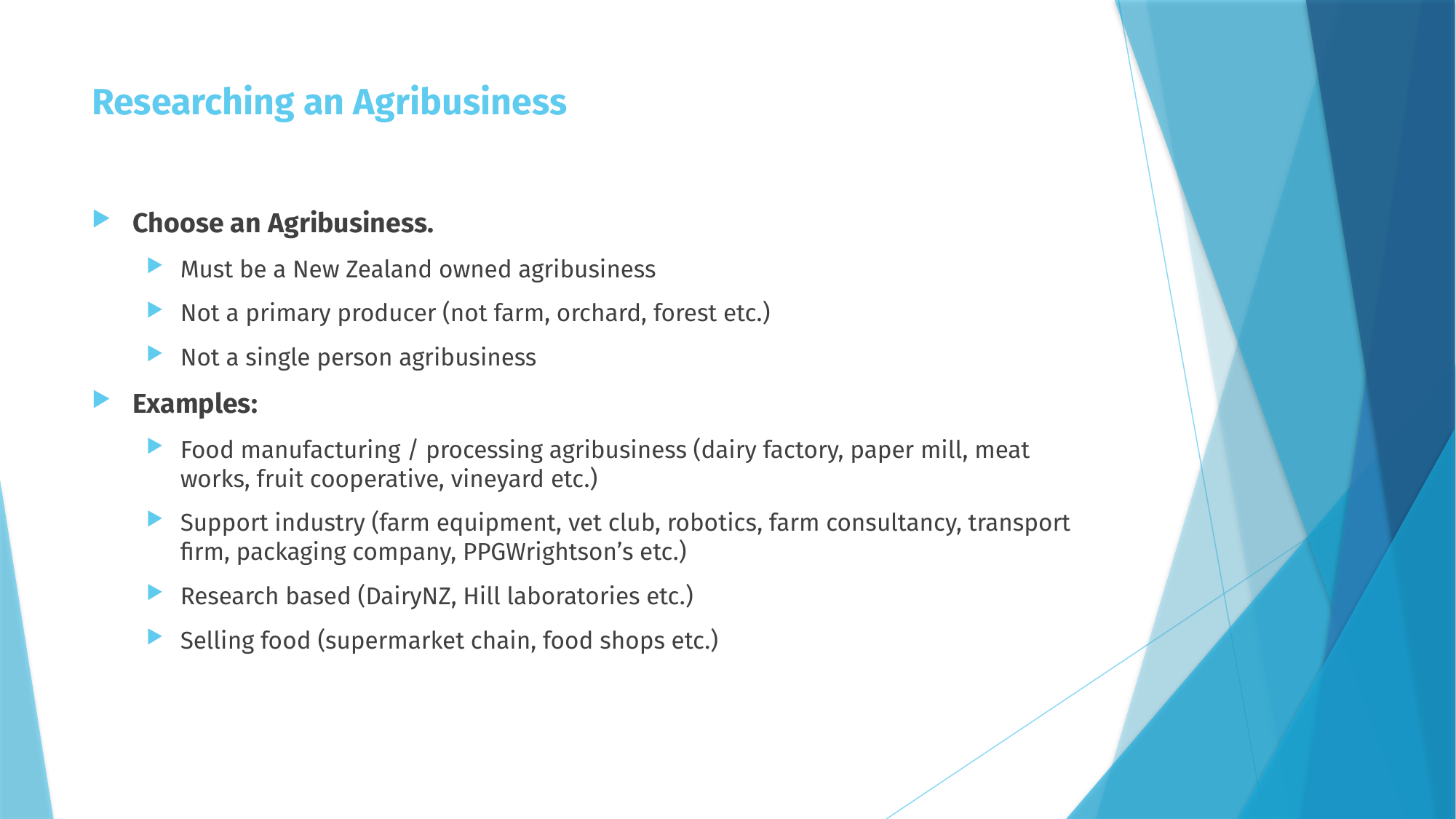

# Researching an Agribusiness
Choose an Agribusiness.
Must be a New Zealand owned agribusiness
Not a primary producer (not farm, orchard, forest etc.)
Not a single person agribusiness
Examples:
Food manufacturing / processing agribusiness (dairy factory, paper mill, meat works, fruit cooperative, vineyard etc.)
Support industry (farm equipment, vet club, robotics, farm consultancy, transport firm, packaging company, PPGWrightson’s etc.)
Research based (DairyNZ, Hill laboratories etc.)
Selling food (supermarket chain, food shops etc.)